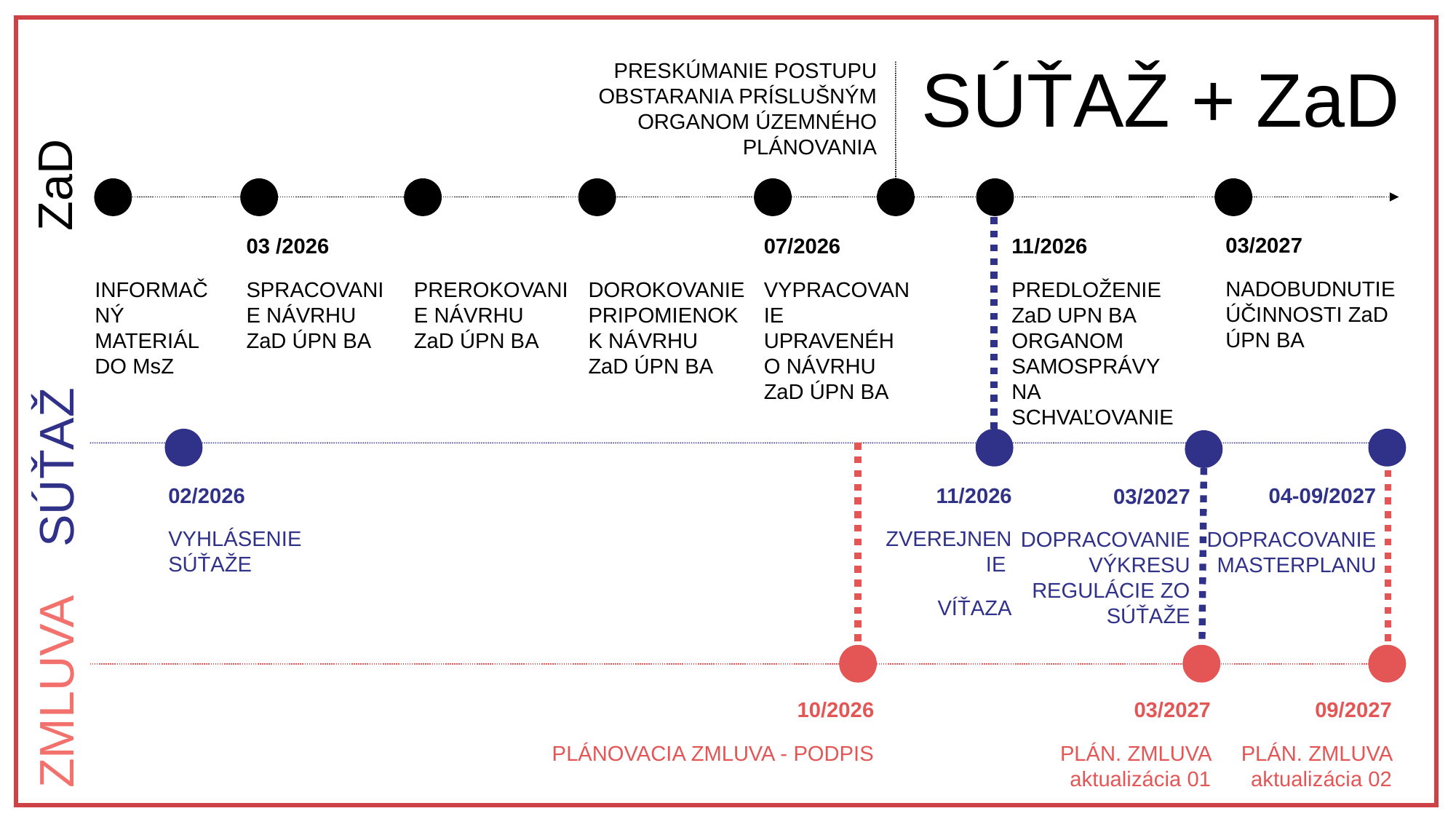

SÚŤAŽ + ZaD
PRESKÚMANIE POSTUPU OBSTARANIA PRÍSLUŠNÝM ORGANOM ÚZEMNÉHO PLÁNOVANIA
ZaD

03/2027
NADOBUDNUTIE ÚČINNOSTI ZaD ÚPN BA

INFORMAČNÝ MATERIÁL DO MsZ
03 /2026
SPRACOVANIE NÁVRHU ZaD ÚPN BA

PREROKOVANIE NÁVRHU  ZaD ÚPN BA

DOROKOVANIE PRIPOMIENOK K NÁVRHU  ZaD ÚPN BA
07/2026
VYPRACOVANIE UPRAVENÉHO NÁVRHU ZaD ÚPN BA
11/2026
PREDLOŽENIE ZaD UPN BA ORGANOM SAMOSPRÁVY NA SCHVAĽOVANIE
SÚŤAŽ

02/2026
VYHLÁSENIE SÚŤAŽE
11/2026
ZVEREJNENIE
VÍŤAZA
04-09/2027
DOPRACOVANIE MASTERPLANU
03/2027
DOPRACOVANIE VÝKRESU REGULÁCIE ZO SÚŤAŽE
ZMLUVA

10/2026
PLÁNOVACIA ZMLUVA - PODPIS
03/2027
PLÁN. ZMLUVA aktualizácia 01
09/2027
PLÁN. ZMLUVA aktualizácia 02